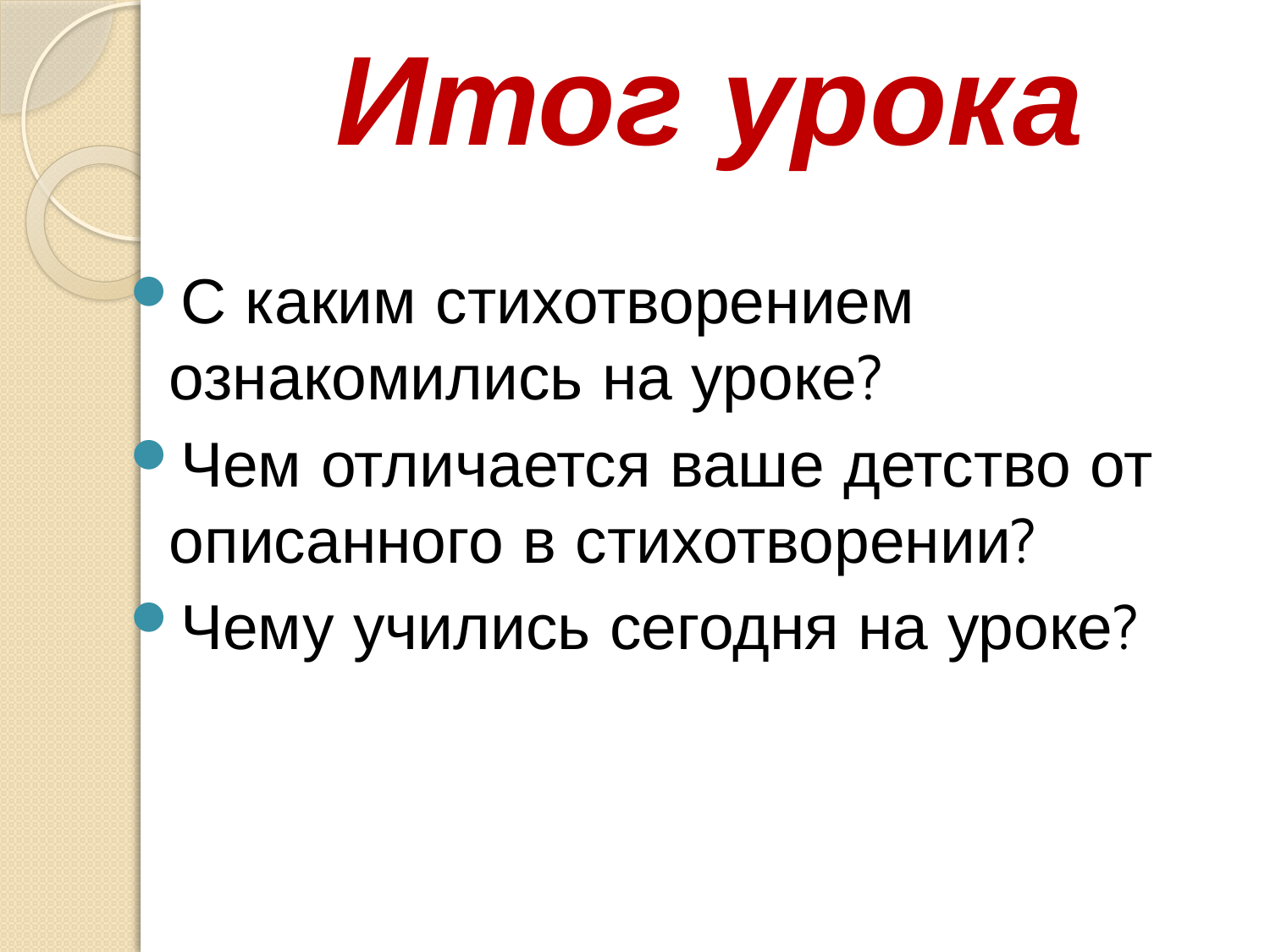

# Итог урока
С каким стихотворением ознакомились на уроке?
Чем отличается ваше детство от описанного в стихотворении?
Чему учились сегодня на уроке?